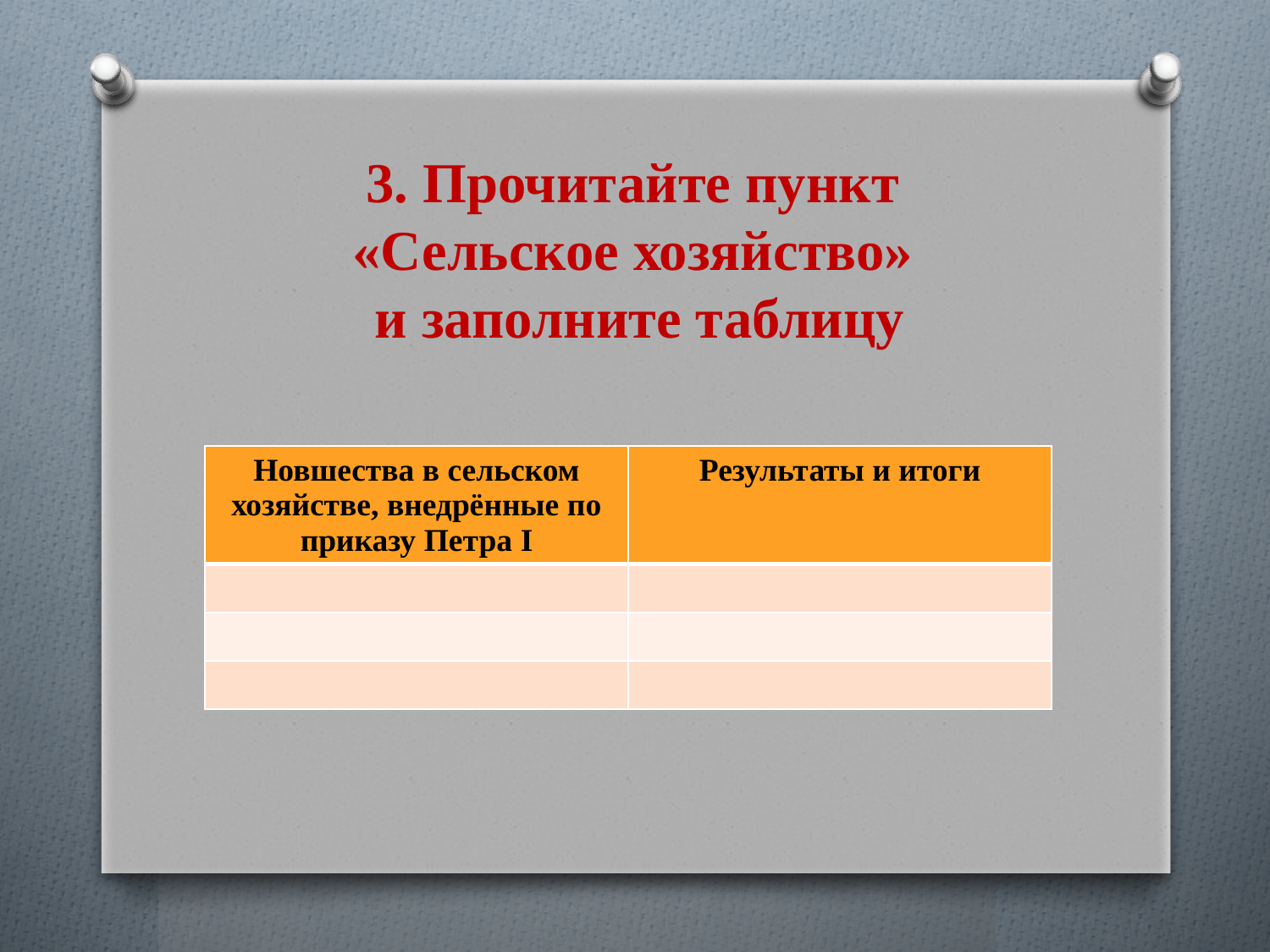

# 3. Прочитайте пункт «Сельское хозяйство» и заполните таблицу

| Новшества в сельском хозяйстве, внедрённые по приказу Петра I | Результаты и итоги |
| --- | --- |
|  |  |
|  |  |
|  |  |